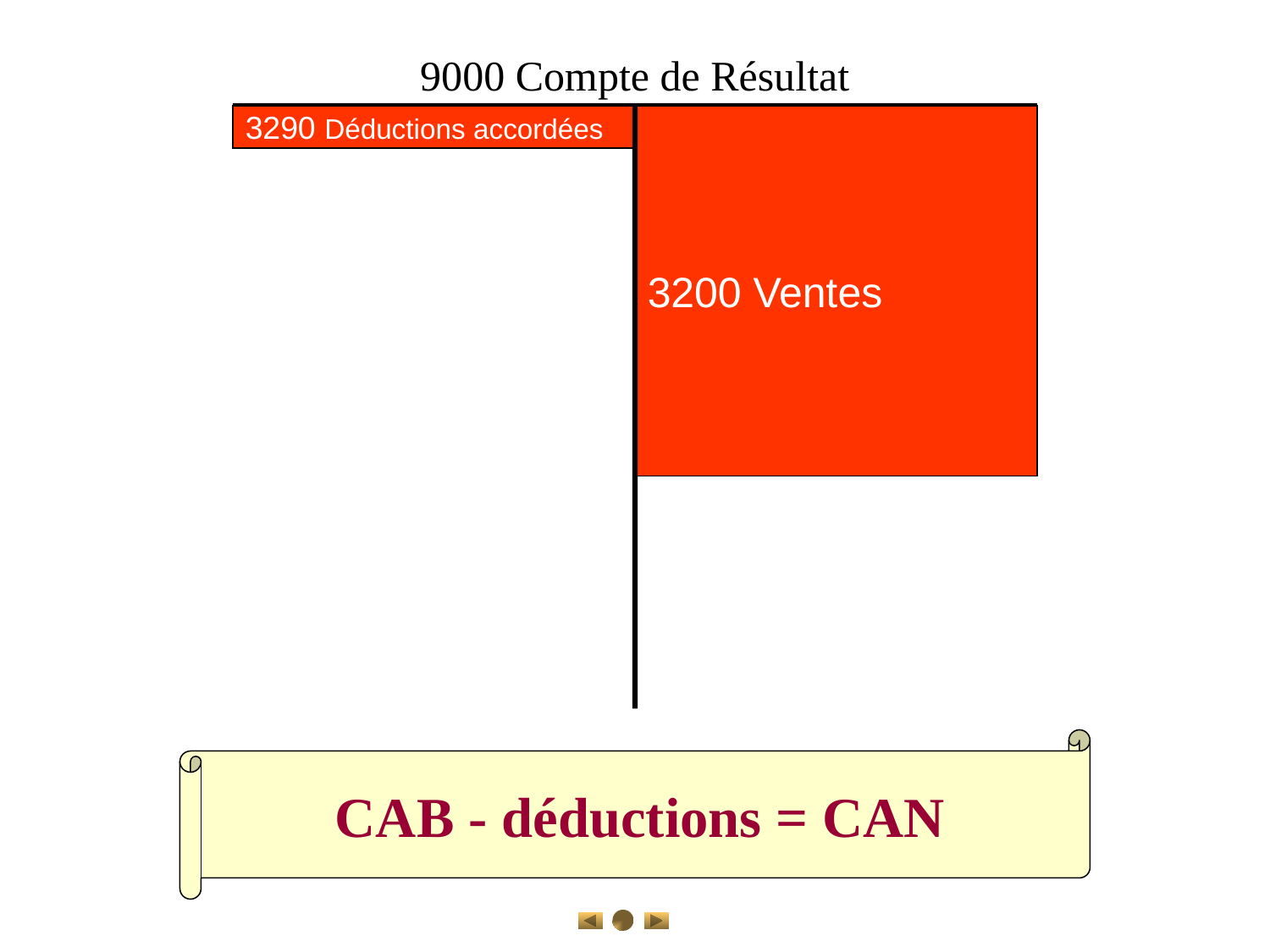

9000 Compte de Résultat

3290 Déductions accordées

3200 Ventes

CAB - déductions = CAN